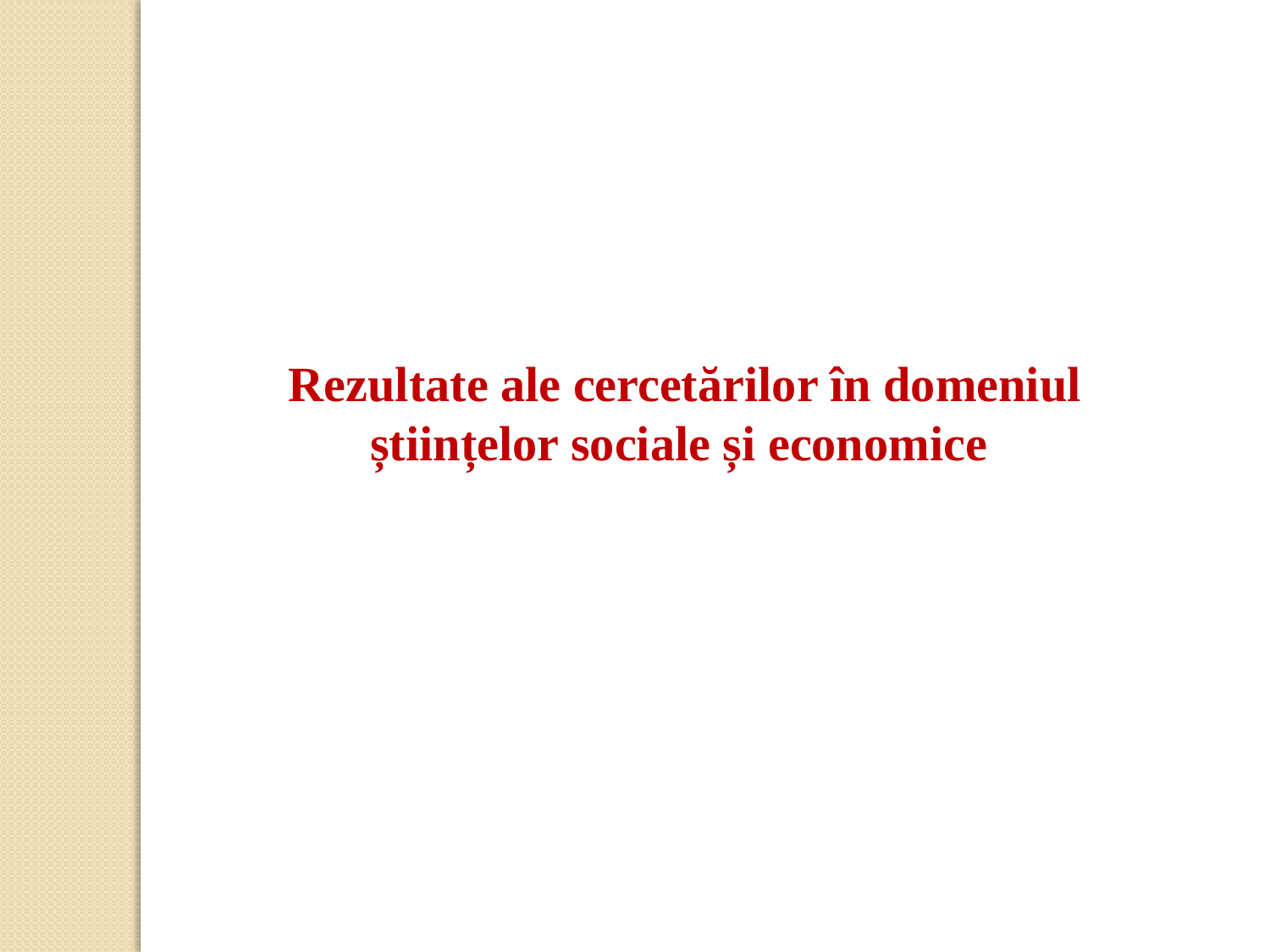

Rezultate ale cercetărilor în domeniul științelor sociale și economice